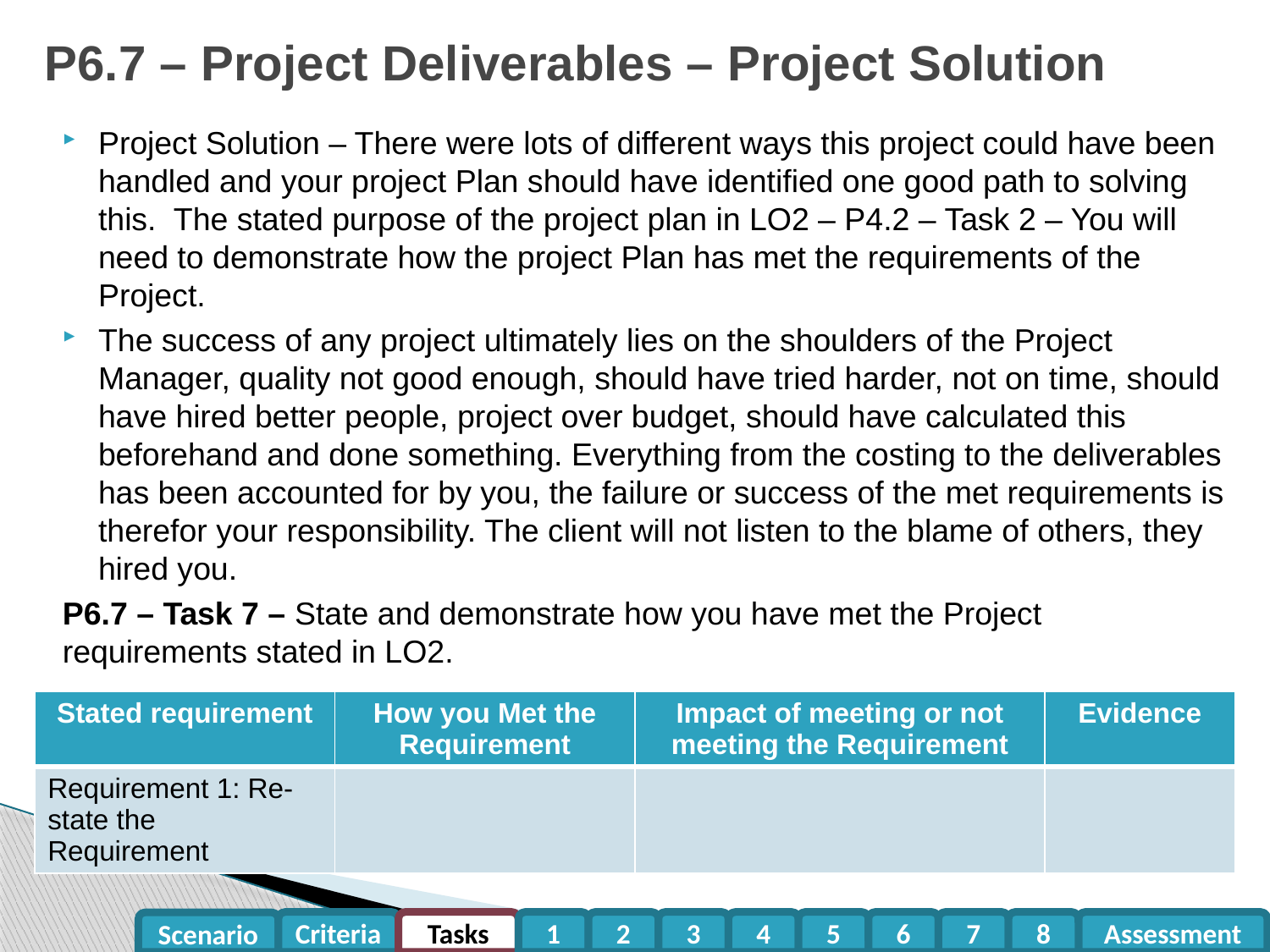

# P6.7 – Project Deliverables – Project Solution
Project Solution – There were lots of different ways this project could have been handled and your project Plan should have identified one good path to solving this.  The stated purpose of the project plan in LO2 – P4.2 – Task 2 – You will need to demonstrate how the project Plan has met the requirements of the Project.
The success of any project ultimately lies on the shoulders of the Project Manager, quality not good enough, should have tried harder, not on time, should have hired better people, project over budget, should have calculated this beforehand and done something. Everything from the costing to the deliverables has been accounted for by you, the failure or success of the met requirements is therefor your responsibility. The client will not listen to the blame of others, they hired you.
P6.7 – Task 7 – State and demonstrate how you have met the Project requirements stated in LO2.
| Stated requirement | How you Met the Requirement | Impact of meeting or not meeting the Requirement | Evidence |
| --- | --- | --- | --- |
| Requirement 1: Re-state the Requirement |  |  |  |